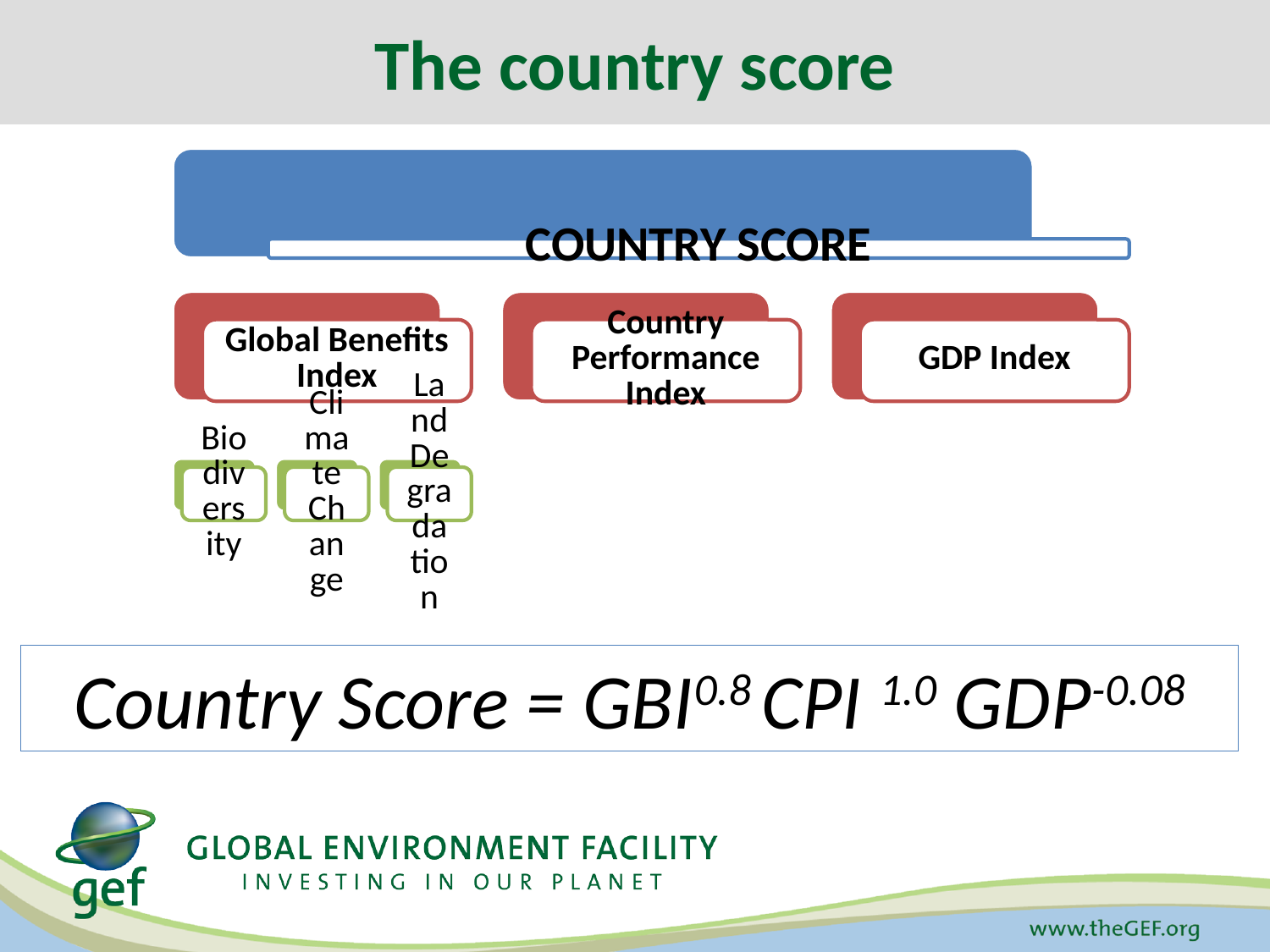

The country score
COUNTRY SCORE
Global Benefits Index
Country Performance Index
GDP Index
Country Score = GBI0.8 CPI 1.0 GDP-0.08